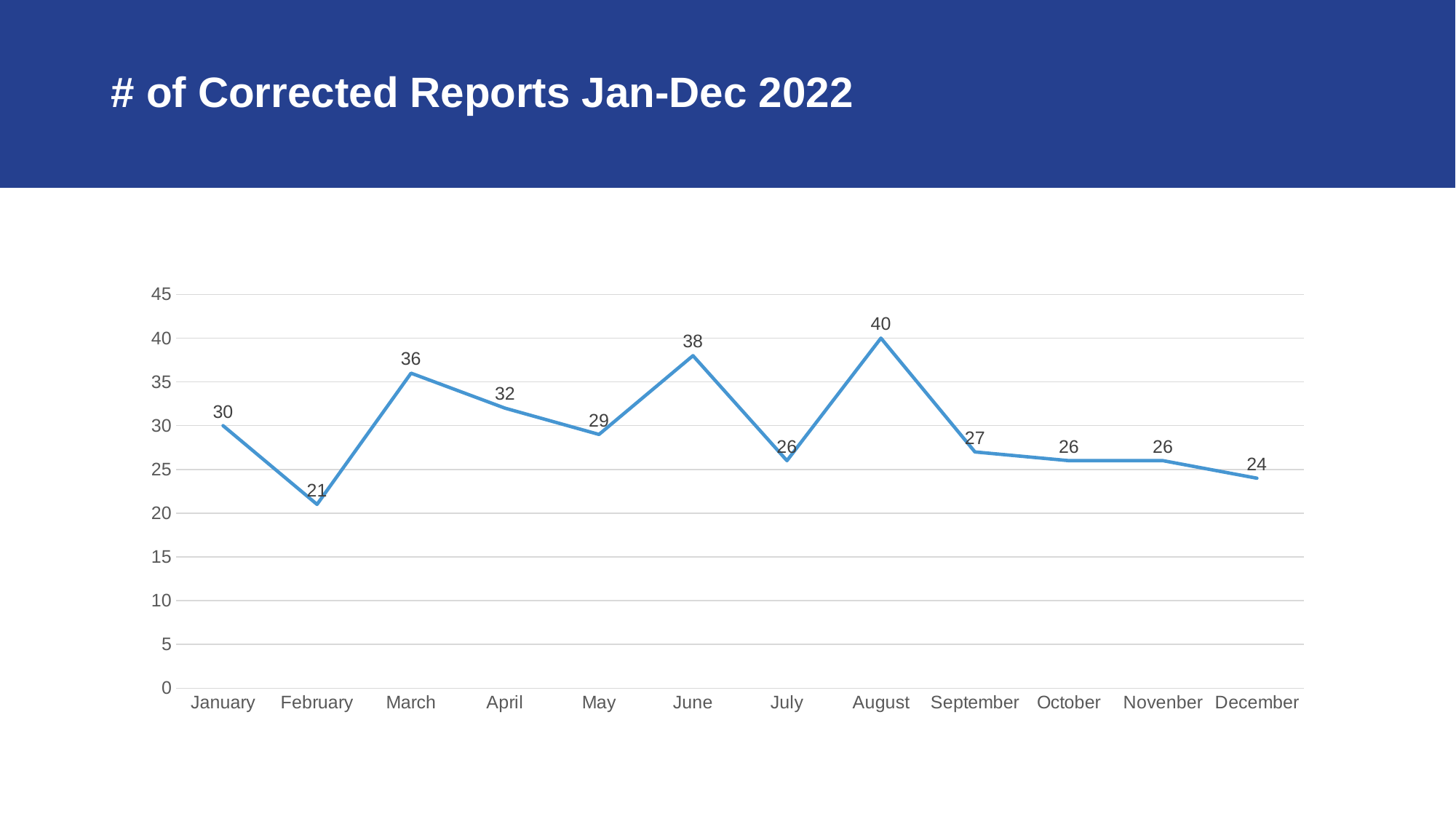

# # of Corrected Reports Jan-Dec 2022

### Chart

| Category | Column1 |
|---|---|
| January | 30.0 |
| February | 21.0 |
| March | 36.0 |
| April | 32.0 |
| May | 29.0 |
| June | 38.0 |
| July | 26.0 |
| August | 40.0 |
| September | 27.0 |
| October | 26.0 |
| Novenber | 26.0 |
| December | 24.0 |